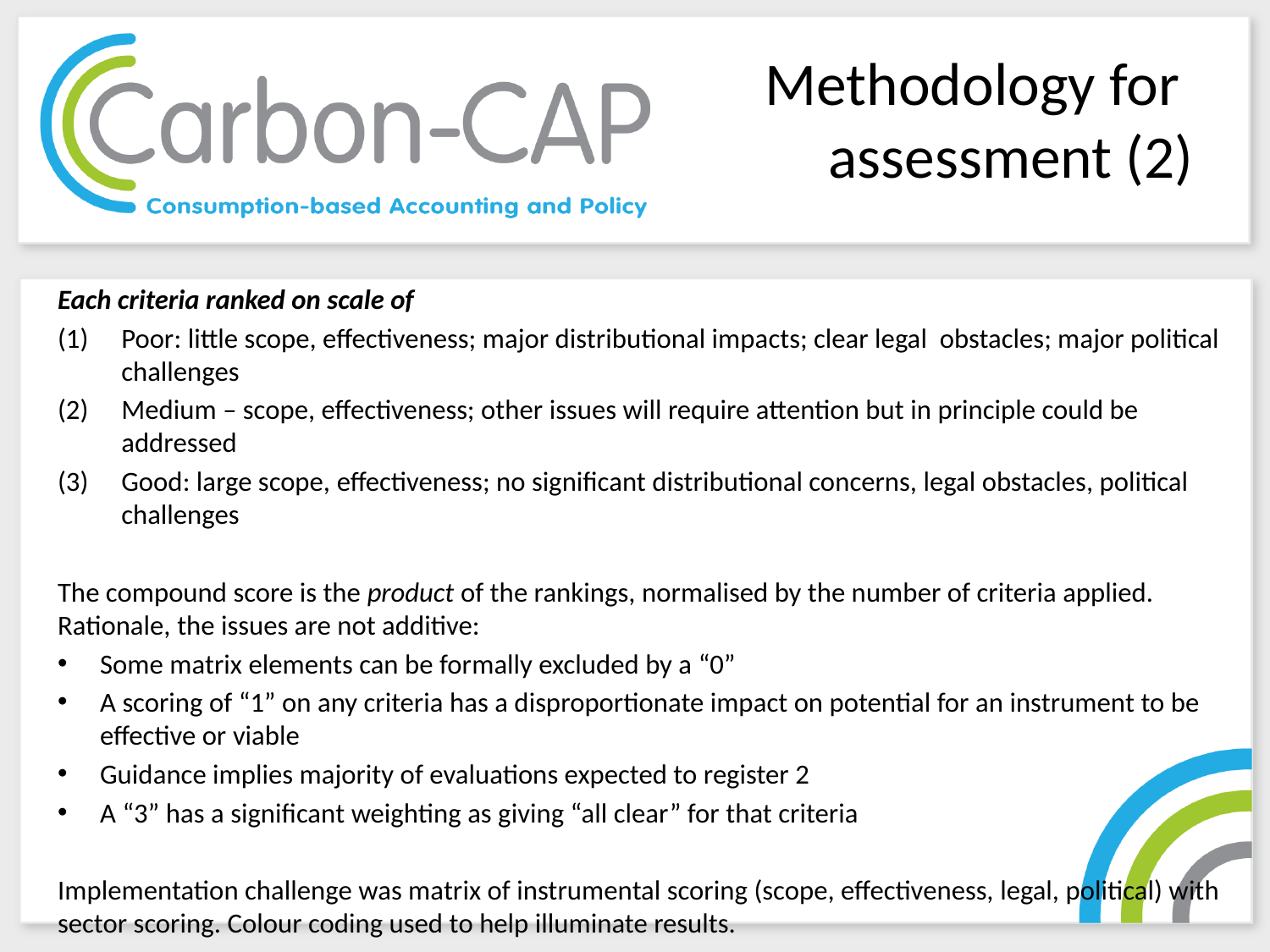

# Methodology for assessment (2)
Each criteria ranked on scale of
Poor: little scope, effectiveness; major distributional impacts; clear legal  obstacles; major political challenges
Medium – scope, effectiveness; other issues will require attention but in principle could be addressed
Good: large scope, effectiveness; no significant distributional concerns, legal obstacles, political challenges

The compound score is the product of the rankings, normalised by the number of criteria applied.  Rationale, the issues are not additive:
Some matrix elements can be formally excluded by a “0”
A scoring of “1” on any criteria has a disproportionate impact on potential for an instrument to be effective or viable
Guidance implies majority of evaluations expected to register 2
A “3” has a significant weighting as giving “all clear” for that criteria

Implementation challenge was matrix of instrumental scoring (scope, effectiveness, legal, political) with sector scoring. Colour coding used to help illuminate results.